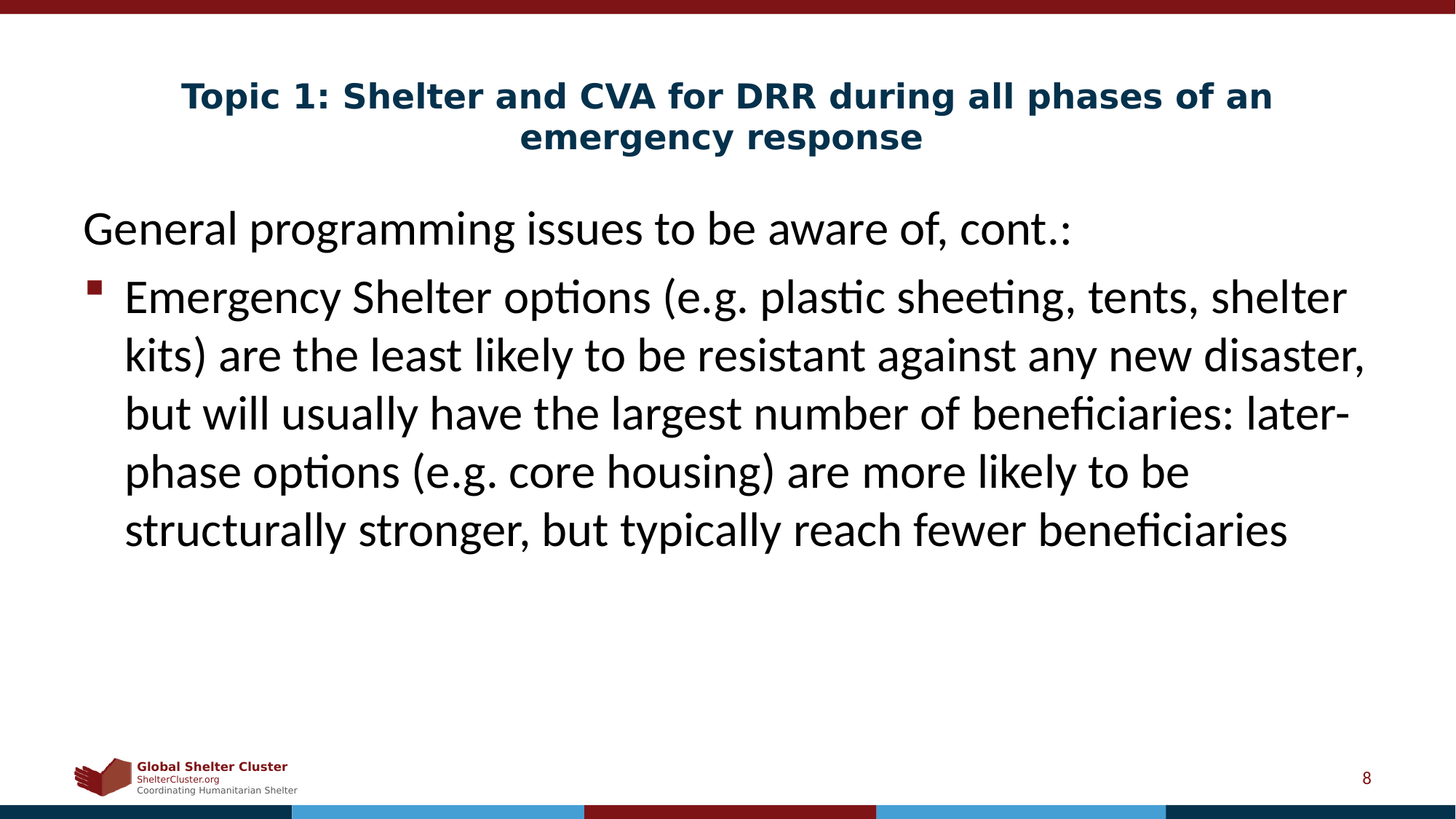

# Topic 1: Shelter and CVA for DRR during all phases of an emergency response
General programming issues to be aware of, cont.:
Emergency Shelter options (e.g. plastic sheeting, tents, shelter kits) are the least likely to be resistant against any new disaster, but will usually have the largest number of beneficiaries: later-phase options (e.g. core housing) are more likely to be structurally stronger, but typically reach fewer beneficiaries

8